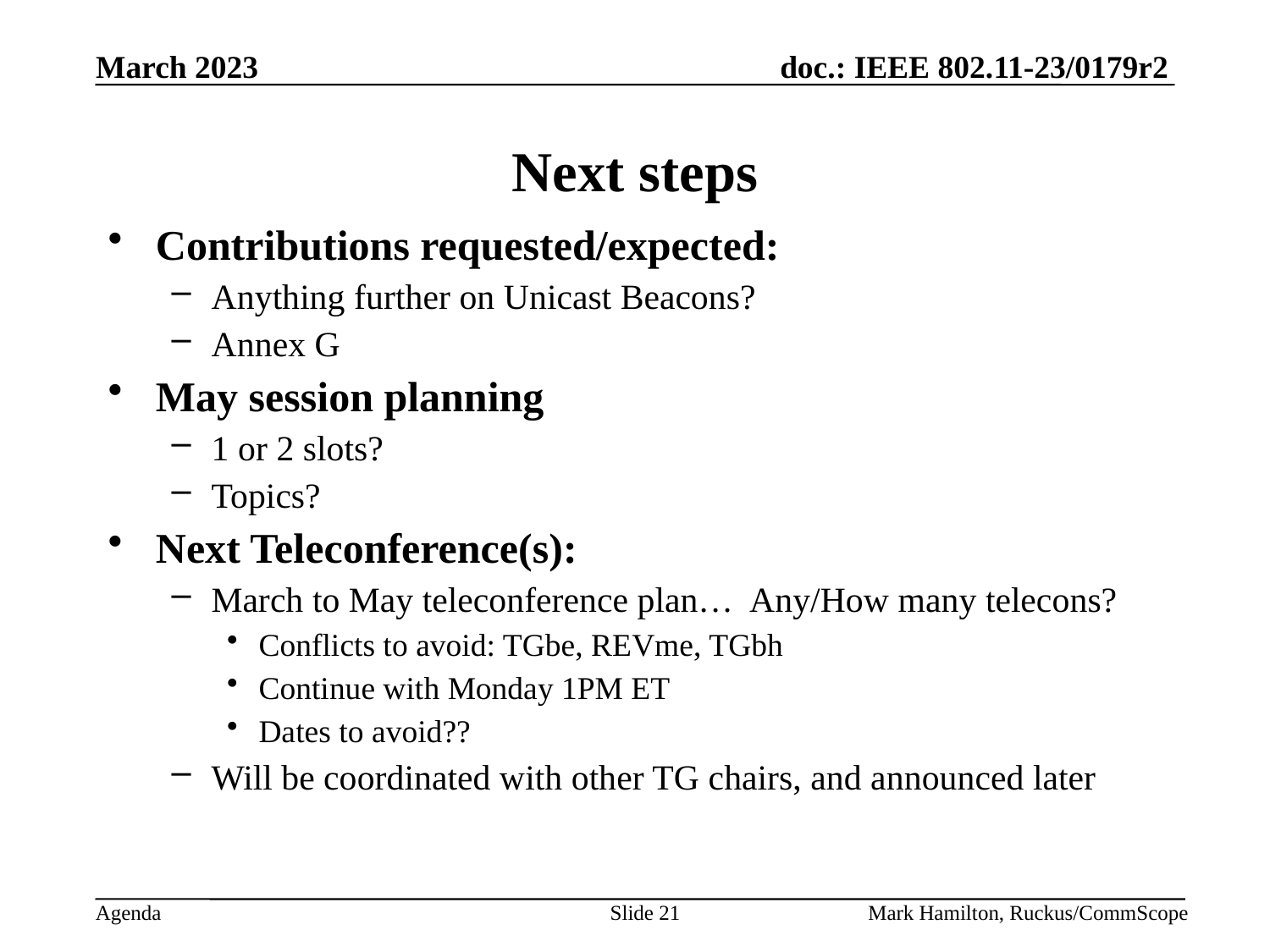

# Next steps
Contributions requested/expected:
Anything further on Unicast Beacons?
Annex G
May session planning
1 or 2 slots?
Topics?
Next Teleconference(s):
March to May teleconference plan…  Any/How many telecons?
Conflicts to avoid: TGbe, REVme, TGbh
Continue with Monday 1PM ET
Dates to avoid??
Will be coordinated with other TG chairs, and announced later